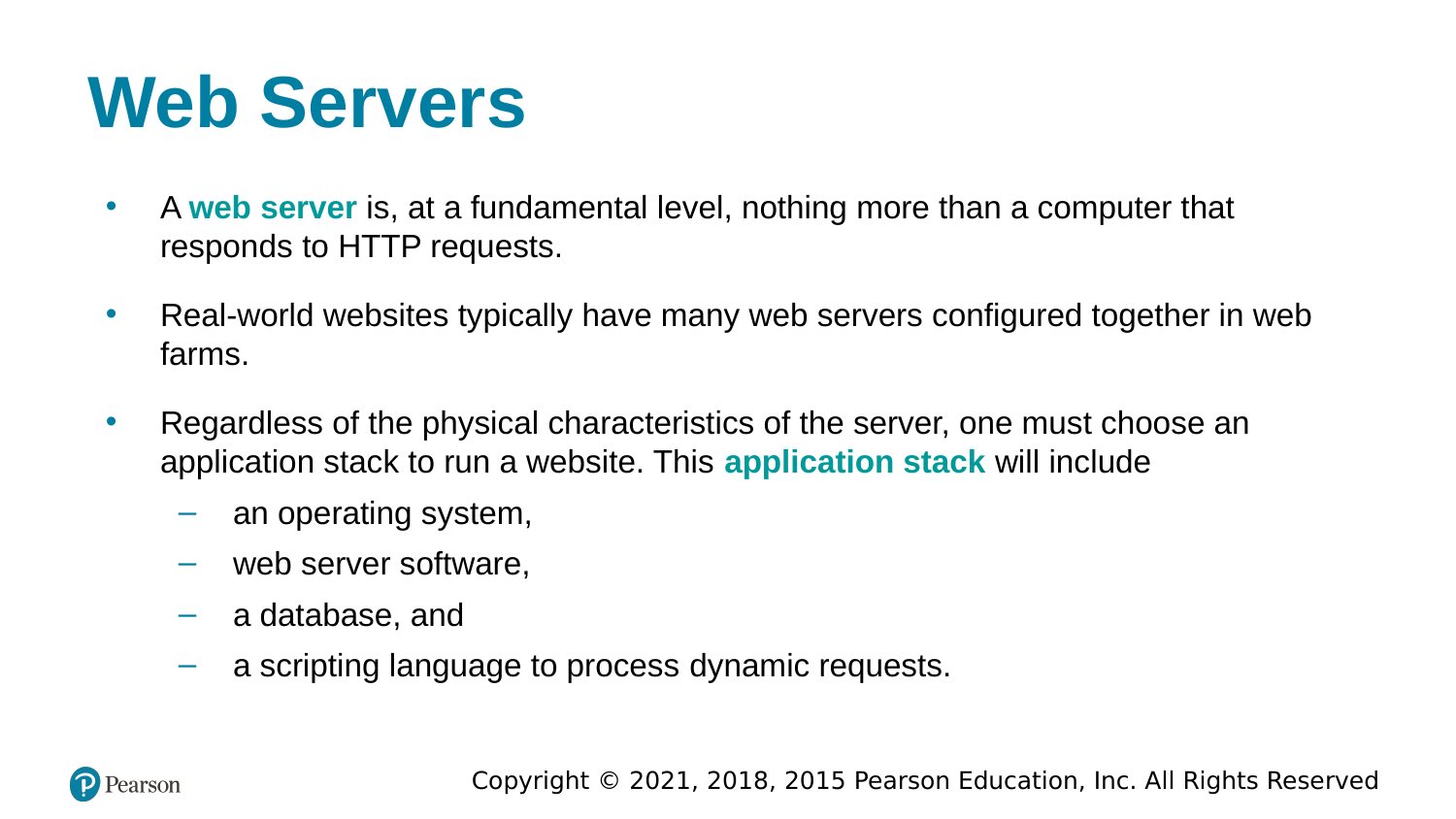

# Web Servers
A web server is, at a fundamental level, nothing more than a computer that responds to HTTP requests.
Real-world websites typically have many web servers configured together in web farms.
Regardless of the physical characteristics of the server, one must choose an application stack to run a website. This application stack will include
an operating system,
web server software,
a database, and
a scripting language to process dynamic requests.